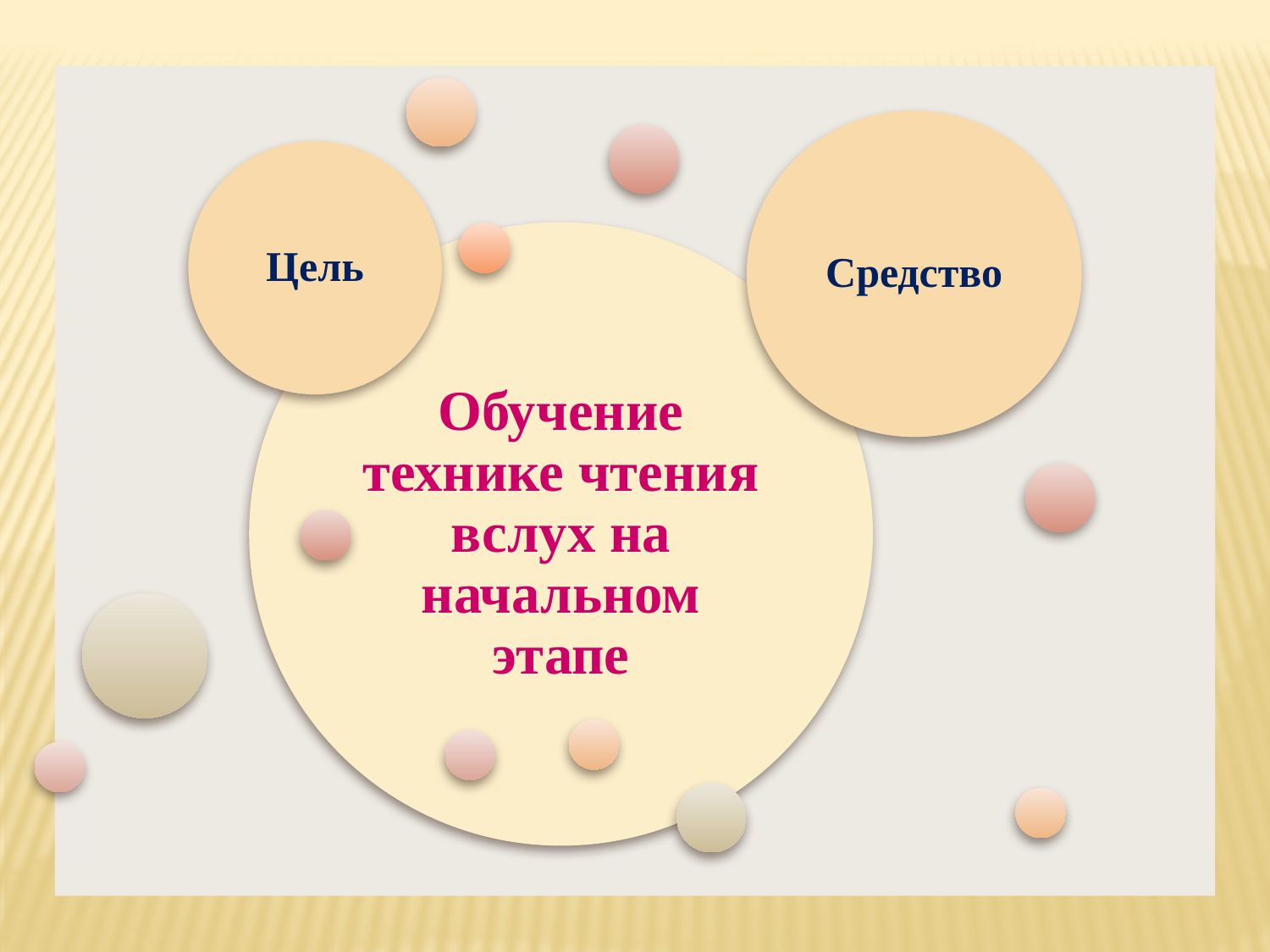

Обучение технике чтения вслух на начальном этапе
Цель
Средство